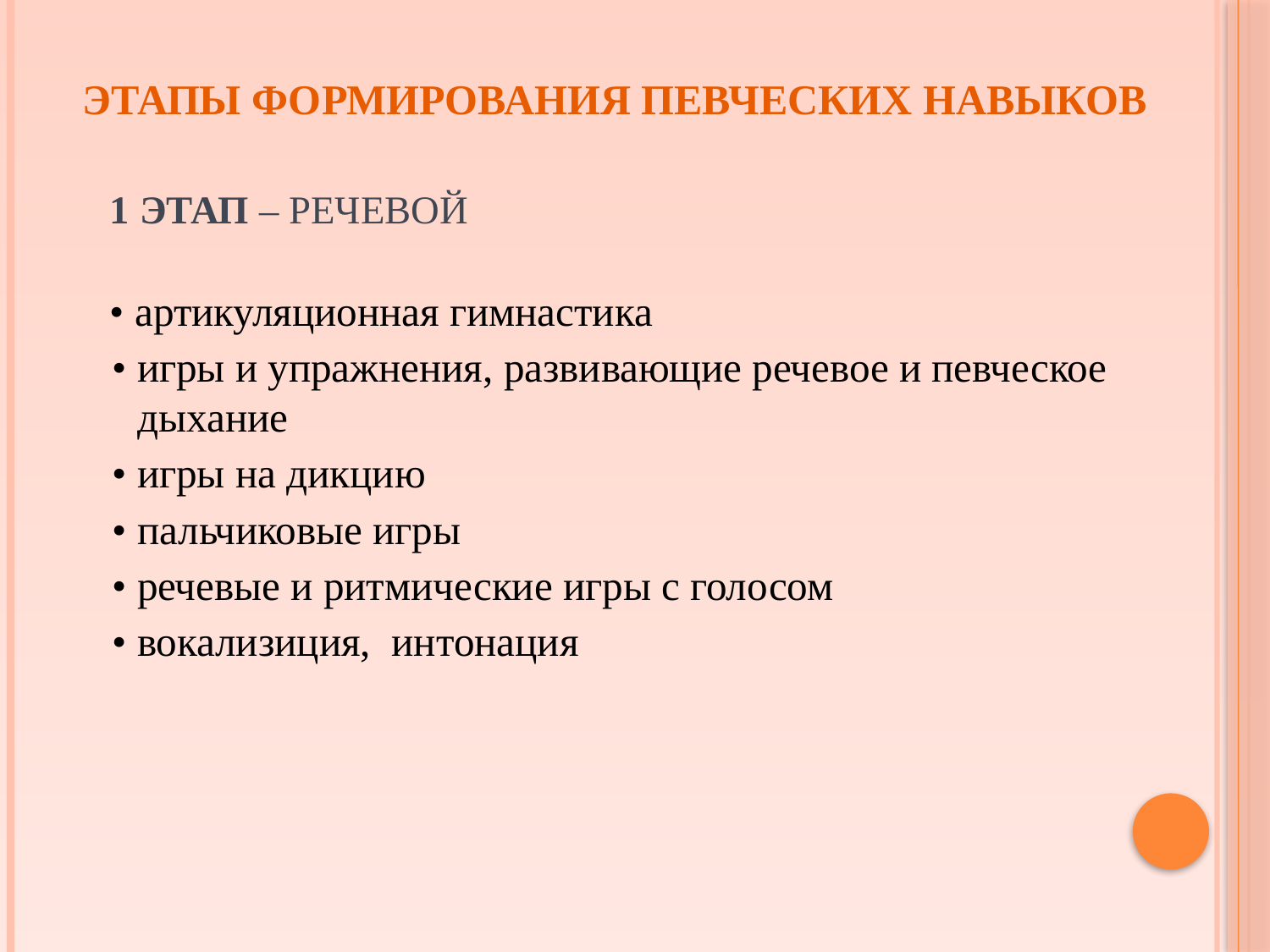

# ЭТАПЫ ФОРМИРОВАНИЯ ПЕВЧЕСКИХ НАВЫКОВ
 1 ЭТАП – РЕЧЕВОЙ

 • артикуляционная гимнастика
 • игры и упражнения, развивающие речевое и певческое дыхание
 • игры на дикцию
 • пальчиковые игры
 • речевые и ритмические игры с голосом
 • вокализиция,  интонация